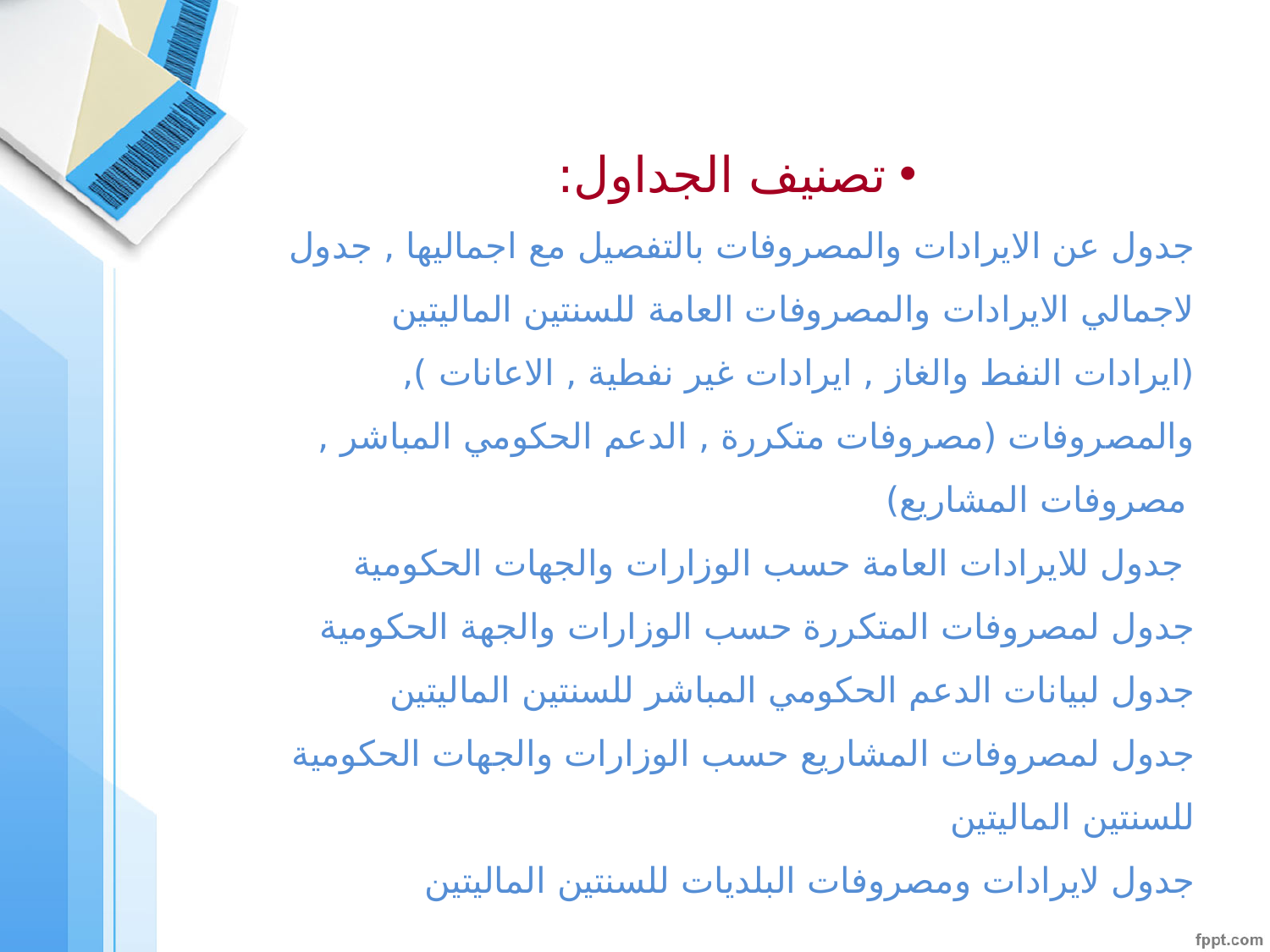

تصنيف الجداول:
جدول عن الايرادات والمصروفات بالتفصيل مع اجماليها , جدول لاجمالي الايرادات والمصروفات العامة للسنتين الماليتين (ايرادات النفط والغاز , ايرادات غير نفطية , الاعانات ), والمصروفات (مصروفات متكررة , الدعم الحكومي المباشر , مصروفات المشاريع)
جدول للايرادات العامة حسب الوزارات والجهات الحكومية
جدول لمصروفات المتكررة حسب الوزارات والجهة الحكومية
جدول لبيانات الدعم الحكومي المباشر للسنتين الماليتين
جدول لمصروفات المشاريع حسب الوزارات والجهات الحكومية للسنتين الماليتين
جدول لايرادات ومصروفات البلديات للسنتين الماليتين